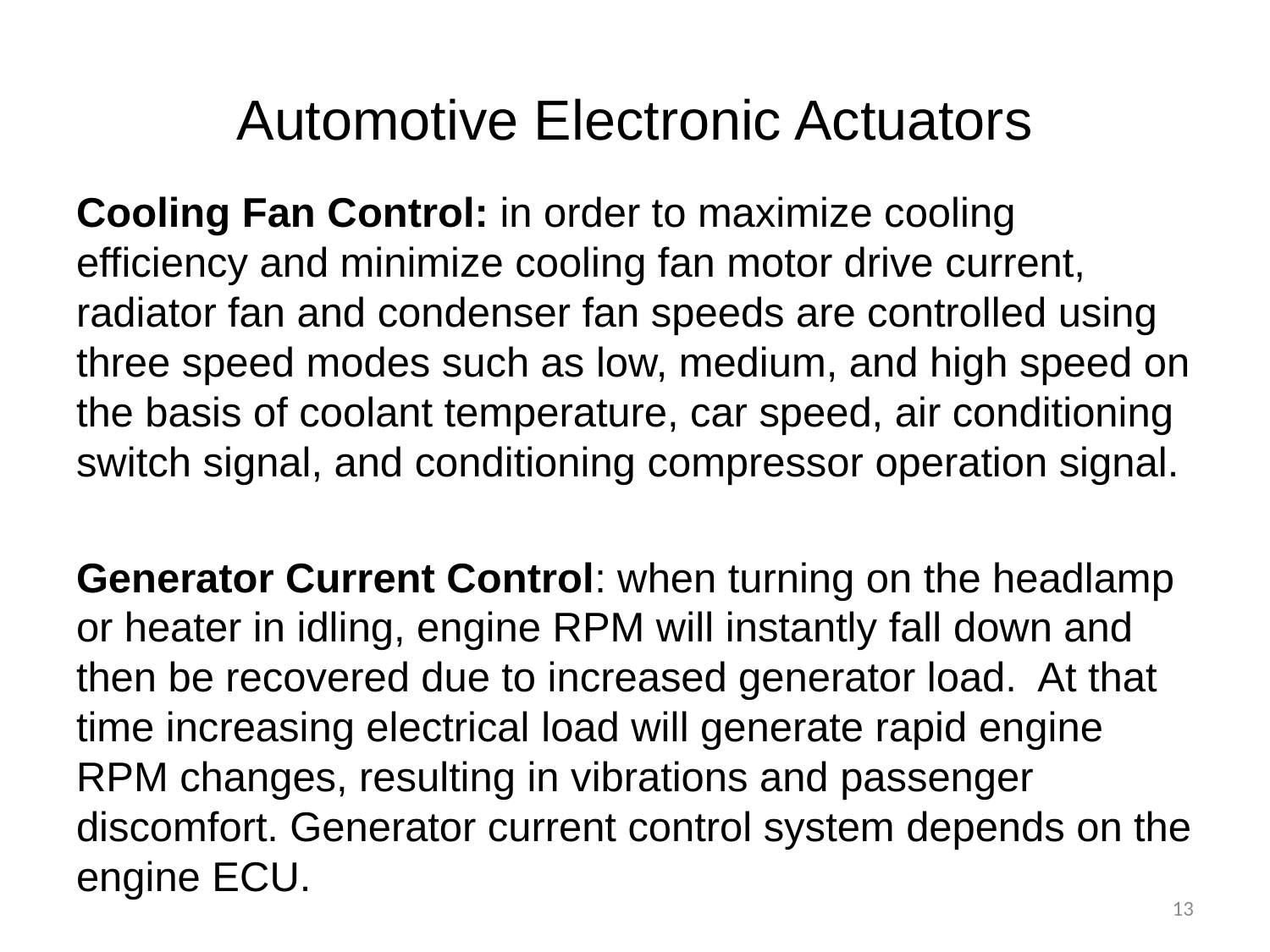

# Automotive Electronic Actuators
Cooling Fan Control: in order to maximize cooling efficiency and minimize cooling fan motor drive current, radiator fan and condenser fan speeds are controlled using three speed modes such as low, medium, and high speed on the basis of coolant temperature, car speed, air conditioning switch signal, and conditioning compressor operation signal.

Generator Current Control: when turning on the headlamp or heater in idling, engine RPM will instantly fall down and then be recovered due to increased generator load.  At that time increasing electrical load will generate rapid engine RPM changes, resulting in vibrations and passenger discomfort. Generator current control system depends on the engine ECU.
13